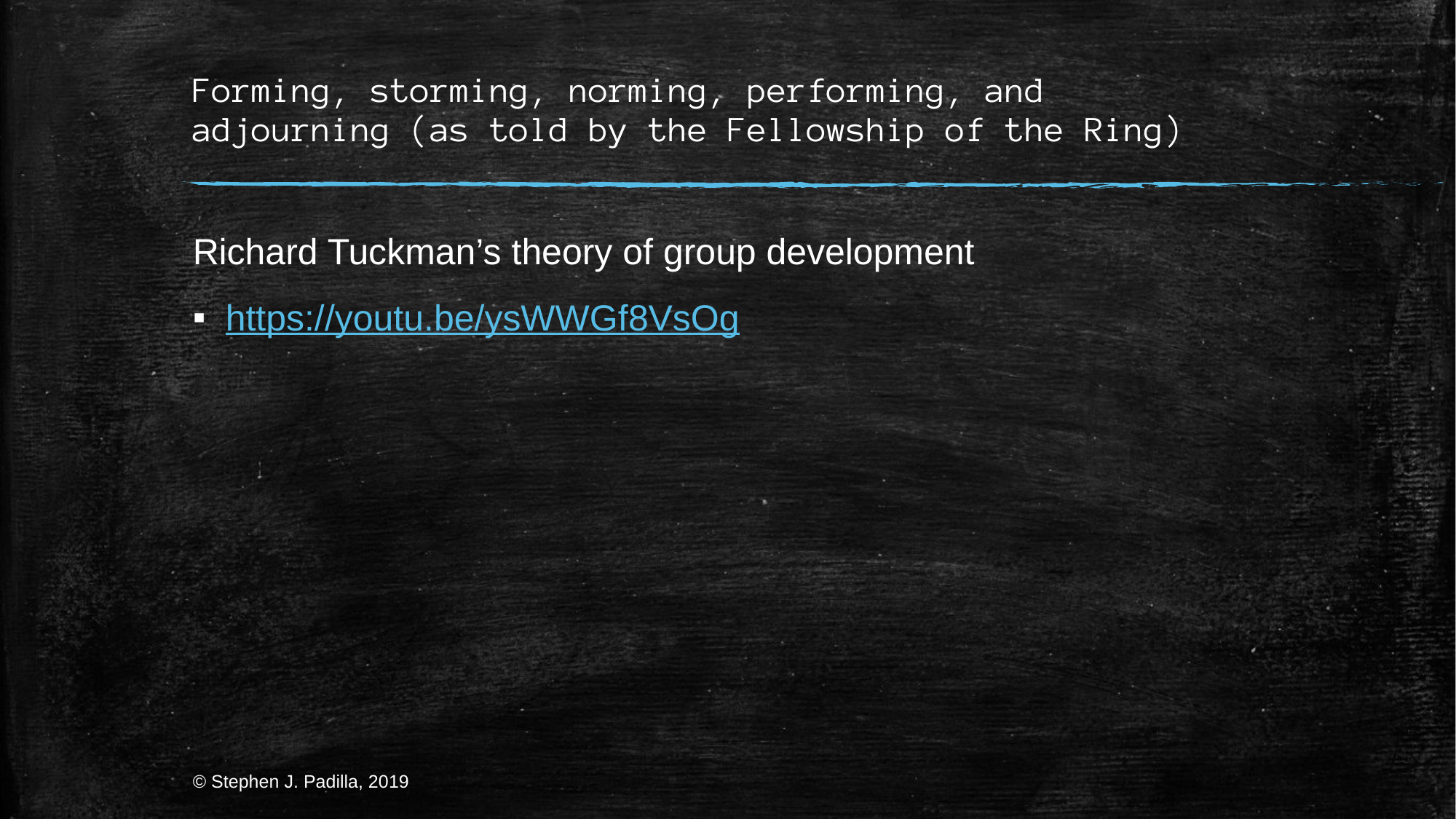

# Forming, storming, norming, performing, and adjourning (as told by the Fellowship of the Ring)
Richard Tuckman’s theory of group development
https://youtu.be/ysWWGf8VsOg
© Stephen J. Padilla, 2019